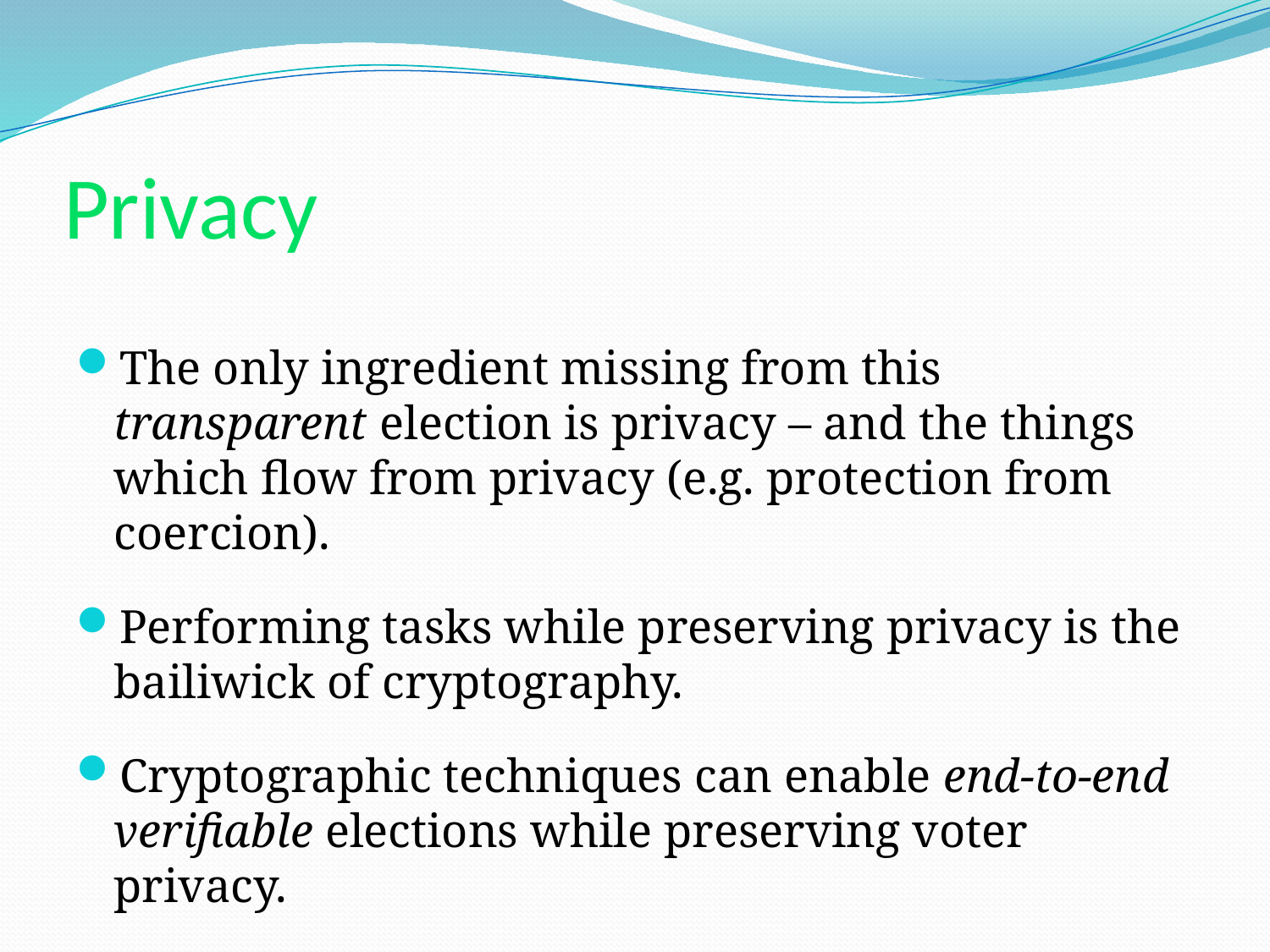

# Privacy

The only ingredient missing from this transparent election is privacy – and the things which flow from privacy (e.g. protection from coercion).

Performing tasks while preserving privacy is the bailiwick of cryptography.

Cryptographic techniques can enable end-to-end verifiable elections while preserving voter privacy.